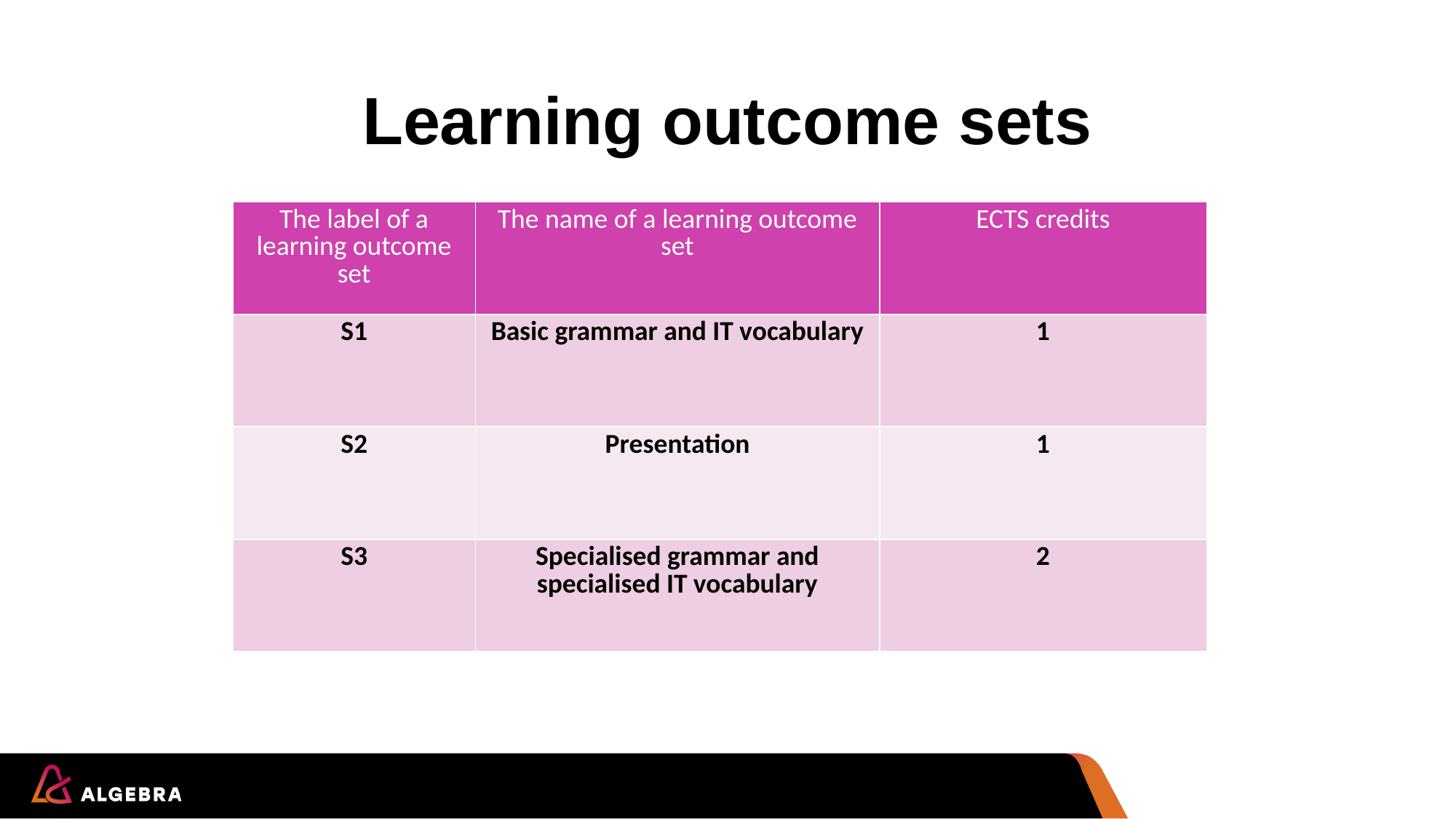

# Learning outcome sets
| The label of a learning outcome set | The name of a learning outcome set | ECTS credits |
| --- | --- | --- |
| S1 | Basic grammar and IT vocabulary | 1 |
| S2 | Presentation | 1 |
| S3 | Specialised grammar and specialised IT vocabulary | 2 |